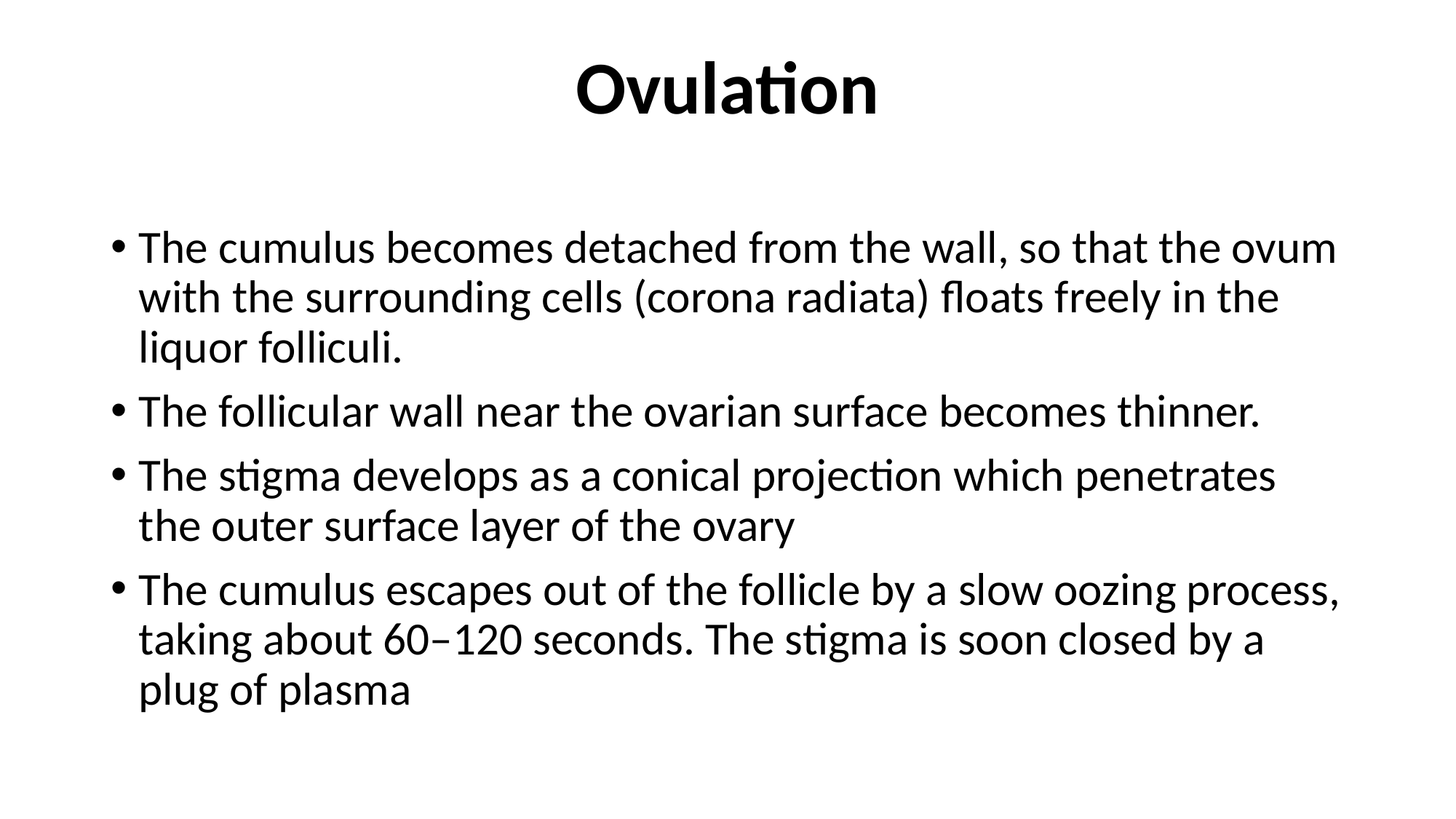

# Ovulation
The cumulus becomes detached from the wall, so that the ovum
with the surrounding cells (corona radiata) floats freely in the liquor folliculi.
The follicular wall near the ovarian surface becomes thinner.
The stigma develops as a conical projection which penetrates the outer surface layer of the ovary
The cumulus escapes out of the follicle by a slow oozing process, taking about 60–120 seconds. The stigma is soon closed by a plug of plasma